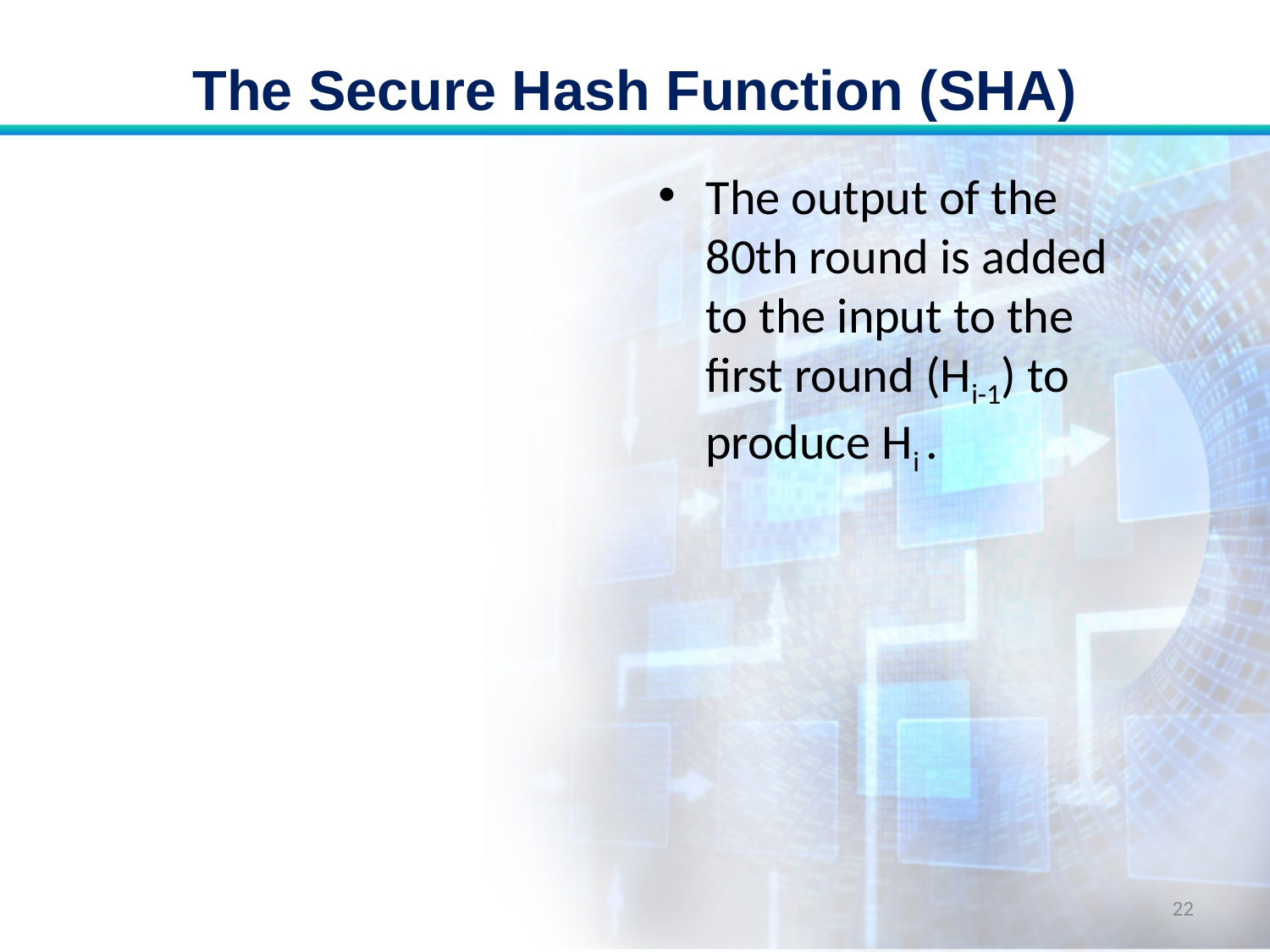

# The Secure Hash Function (SHA)
The output of the 80th round is added to the input to the first round (Hi-1) to produce Hi .
22